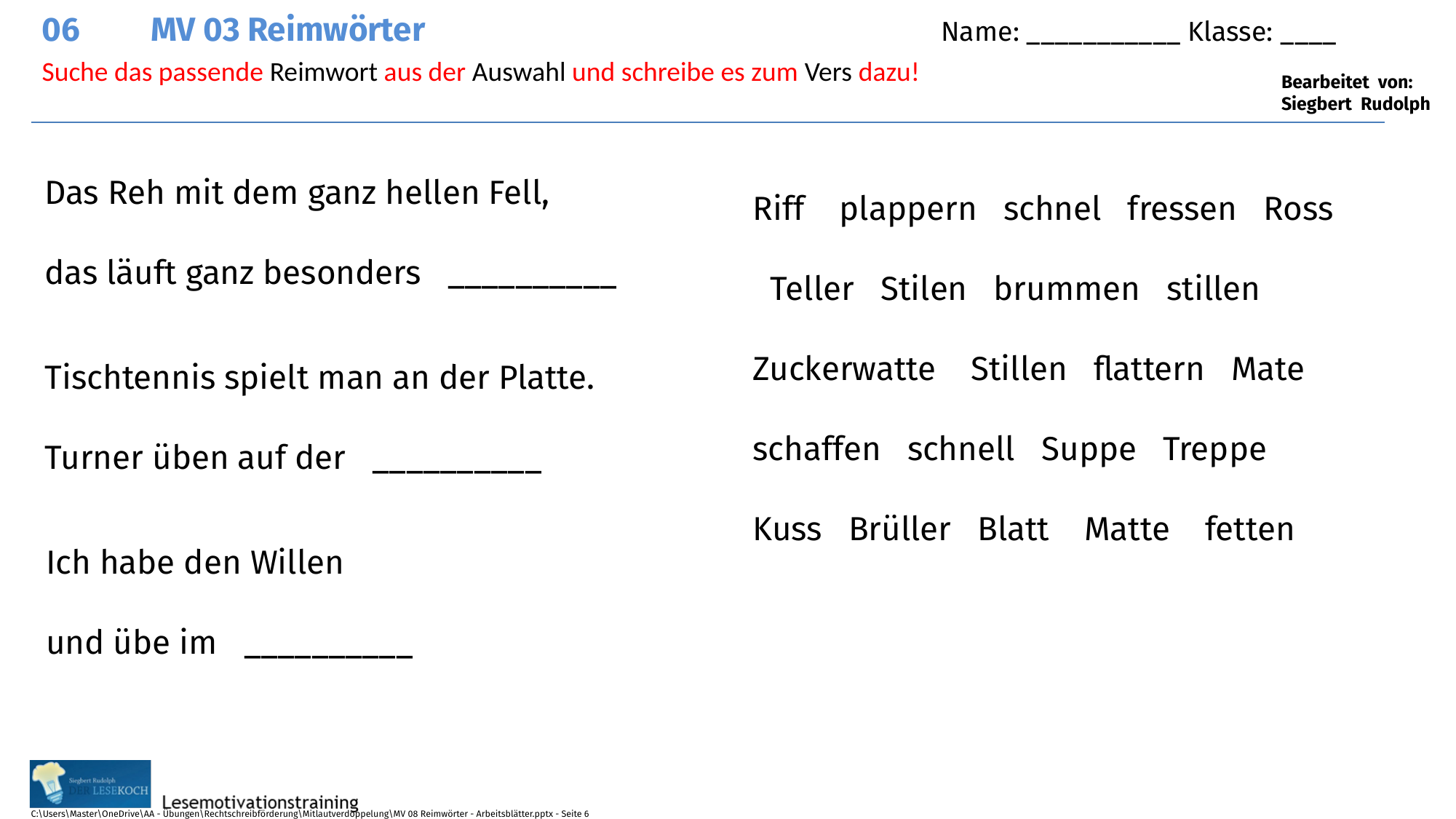

06	MV 03 Reimwörter					   Name: ___________ Klasse: ____
6
Suche das passende Reimwort aus der Auswahl und schreibe es zum Vers dazu!
Das Reh mit dem ganz hellen Fell,
das läuft ganz besonders   __________
Riff    plappern   schnel   fressen   Ross   Teller   Stilen   brummen   stillen   Zuckerwatte    Stillen   flattern   Mate schaffen   schnell   Suppe   Treppe   Kuss   Brüller   Blatt    Matte    fetten
Tischtennis spielt man an der Platte.
Turner üben auf der   __________

Ich habe den Willen
und übe im   __________

C:\Users\Master\OneDrive\AA - Übungen\Rechtschreibförderung\Mitlautverdoppelung\MV 08 Reimwörter - Arbeitsblätter.pptx - Seite 6